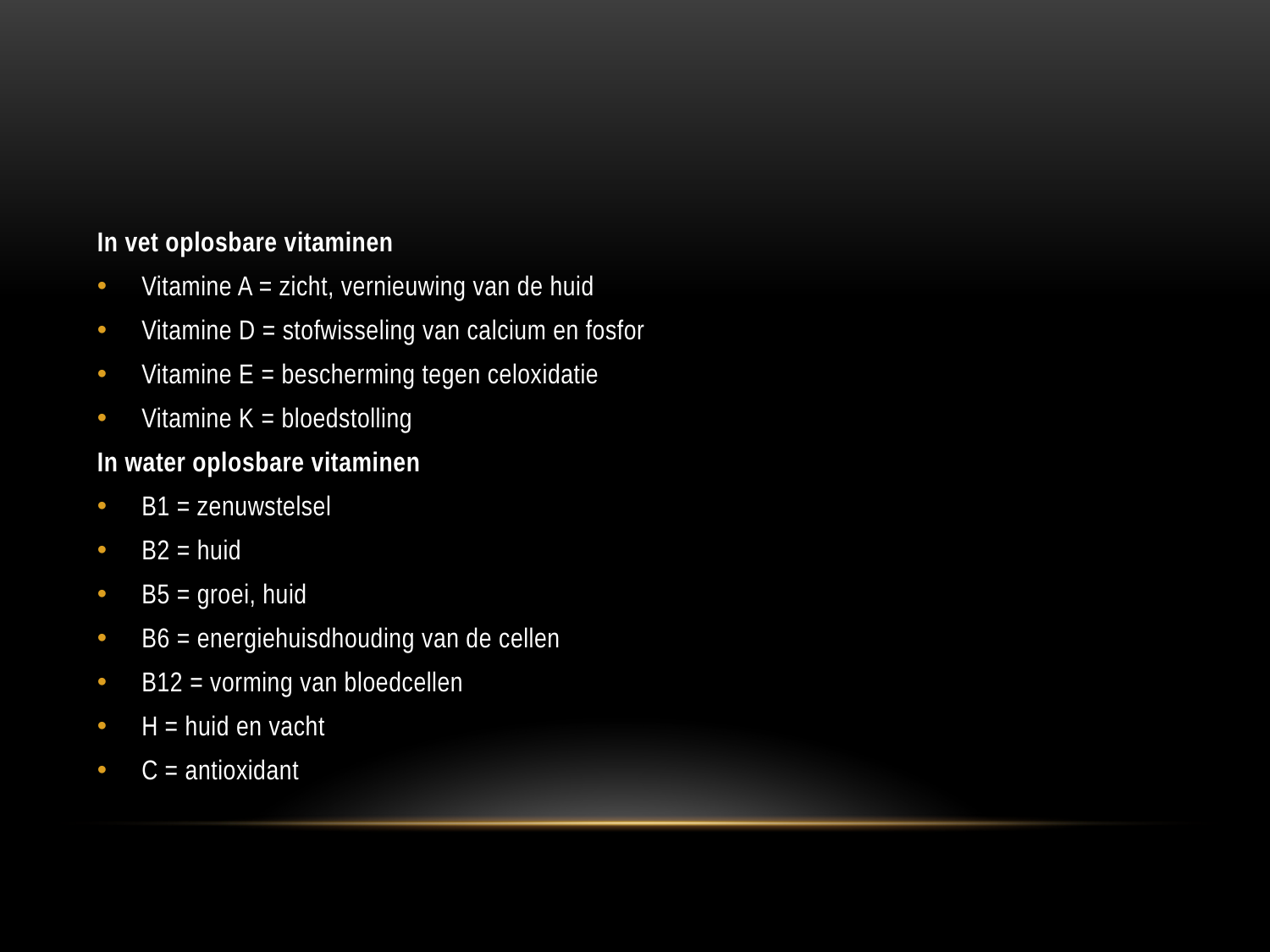

#
In vet oplosbare vitaminen
Vitamine A = zicht, vernieuwing van de huid
Vitamine D = stofwisseling van calcium en fosfor
Vitamine E = bescherming tegen celoxidatie
Vitamine K = bloedstolling
In water oplosbare vitaminen
B1 = zenuwstelsel
B2 = huid
B5 = groei, huid
B6 = energiehuisdhouding van de cellen
B12 = vorming van bloedcellen
H = huid en vacht
C = antioxidant